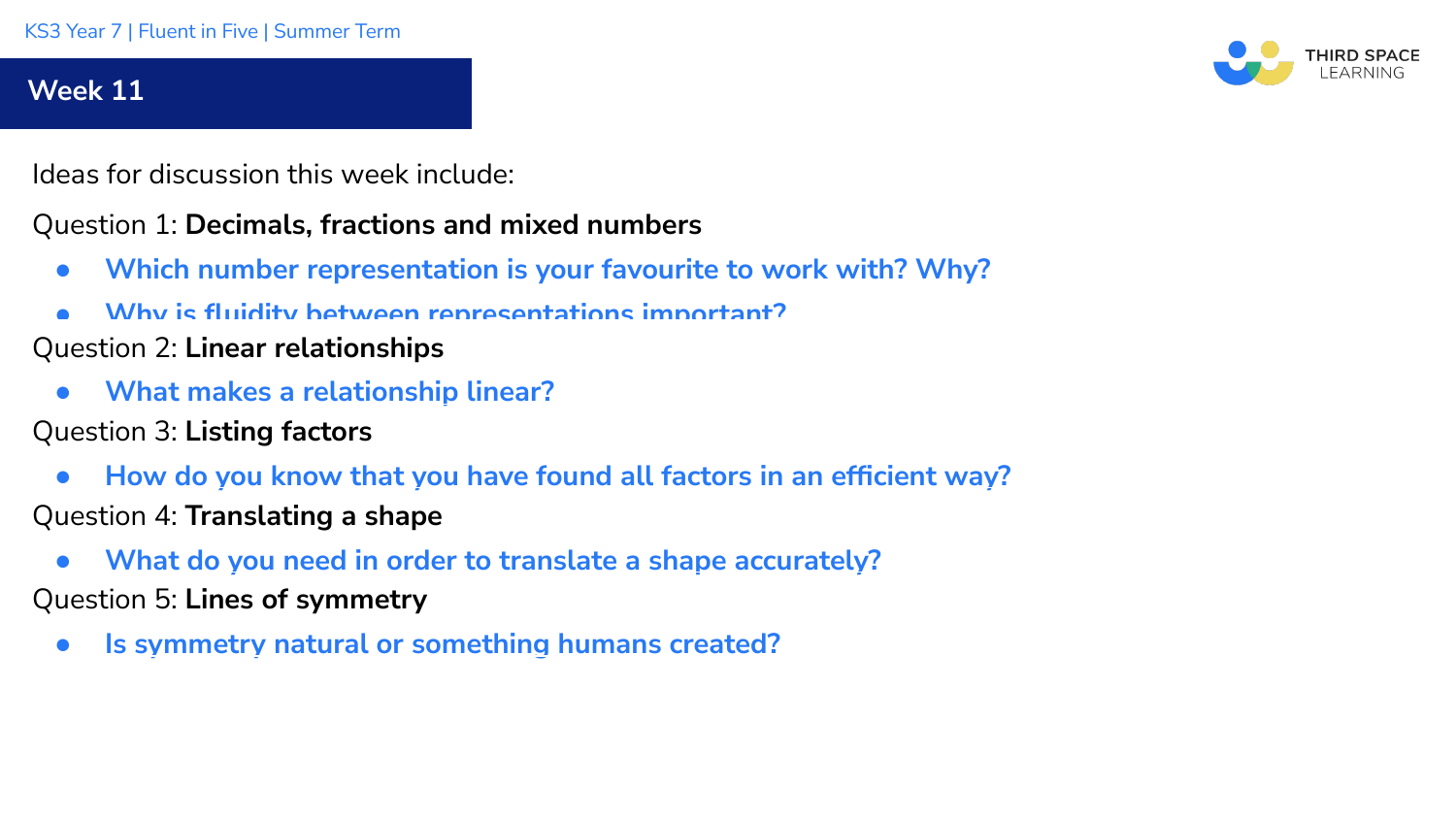

Week 11
| Ideas for discussion this week include: |
| --- |
| Question 1: Decimals, fractions and mixed numbers Which number representation is your favourite to work with? Why? Why is fluidity between representations important? |
| Question 2: Linear relationships What makes a relationship linear? |
| Question 3: Listing factors How do you know that you have found all factors in an efficient way? |
| Question 4: Translating a shape What do you need in order to translate a shape accurately? |
| Question 5: Lines of symmetry Is symmetry natural or something humans created? |